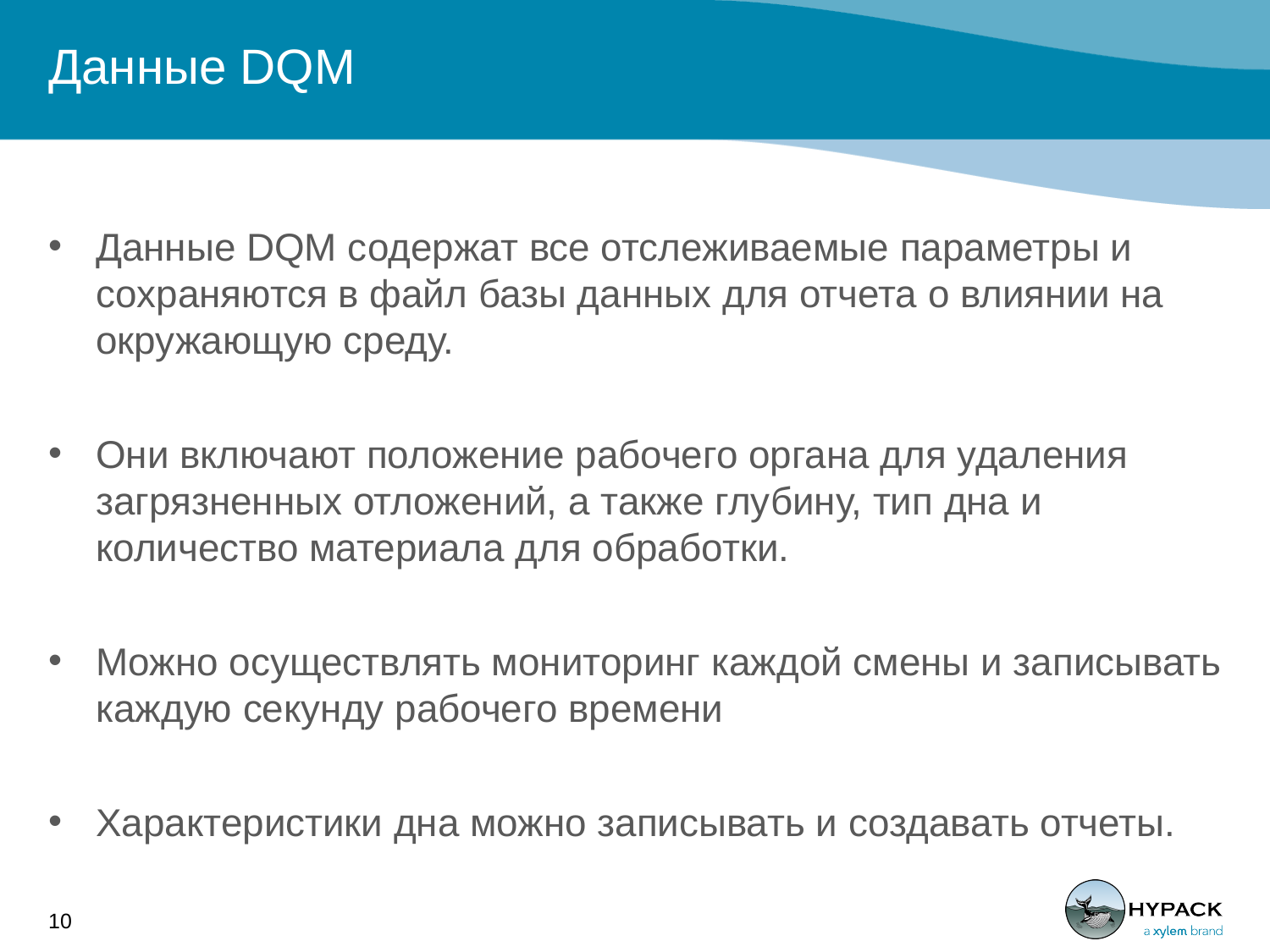

# Данные DQM
Данные DQM содержат все отслеживаемые параметры и сохраняются в файл базы данных для отчета о влиянии на окружающую среду.

Они включают положение рабочего органа для удаления загрязненных отложений, а также глубину, тип дна и количество материала для обработки.

Можно осуществлять мониторинг каждой смены и записывать каждую секунду рабочего времени

Характеристики дна можно записывать и создавать отчеты.
10